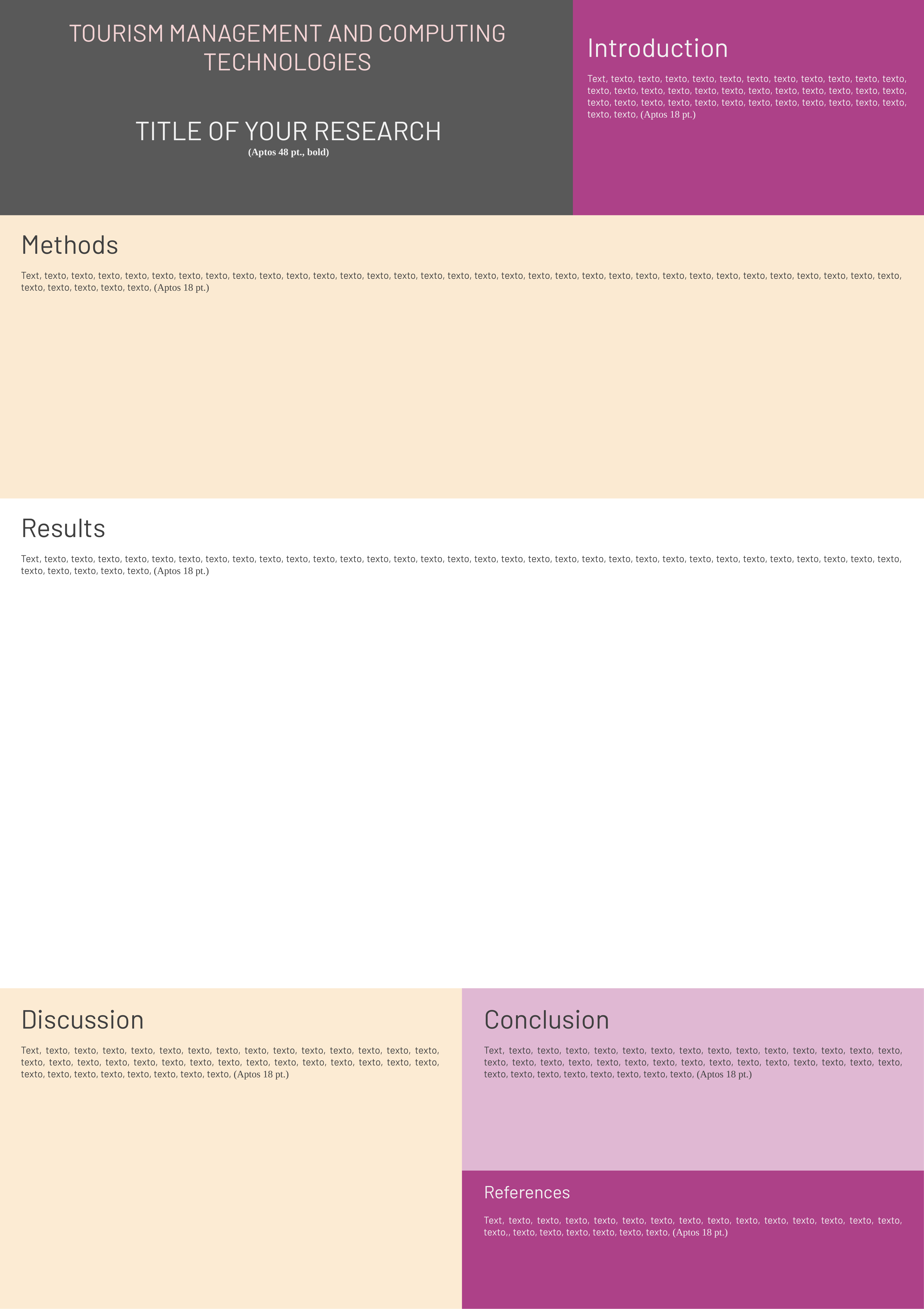

Text, texto, texto, texto, texto, texto, texto, texto, texto, texto, texto, texto, texto, texto, texto, texto, texto, texto, texto, texto, texto, texto, texto, texto, texto, texto, texto, texto, texto, texto, texto, texto, texto, texto, texto, texto, texto, texto, (Aptos 18 pt.)

TITLE OF YOUR RESEARCH
(Aptos 48 pt., bold)
Text, texto, texto, texto, texto, texto, texto, texto, texto, texto, texto, texto, texto, texto, texto, texto, texto, texto, texto, texto, texto, texto, texto, texto, texto, texto, texto, texto, texto, texto, texto, texto, texto, texto, texto, texto, texto, texto, (Aptos 18 pt.)

Text, texto, texto, texto, texto, texto, texto, texto, texto, texto, texto, texto, texto, texto, texto, texto, texto, texto, texto, texto, texto, texto, texto, texto, texto, texto, texto, texto, texto, texto, texto, texto, texto, texto, texto, texto, texto, texto, (Aptos 18 pt.)

Text, texto, texto, texto, texto, texto, texto, texto, texto, texto, texto, texto, texto, texto, texto, texto, texto, texto, texto, texto, texto, texto, texto, texto, texto, texto, texto, texto, texto, texto, texto, texto, texto, texto, texto, texto, texto, texto, (Aptos 18 pt.)

Text, texto, texto, texto, texto, texto, texto, texto, texto, texto, texto, texto, texto, texto, texto, texto, texto, texto, texto, texto, texto, texto, texto, texto, texto, texto, texto, texto, texto, texto, texto, texto, texto, texto, texto, texto, texto, texto, (Aptos 18 pt.)

Text, texto, texto, texto, texto, texto, texto, texto, texto, texto, texto, texto, texto, texto, texto, texto,, texto, texto, texto, texto, texto, texto, (Aptos 18 pt.)